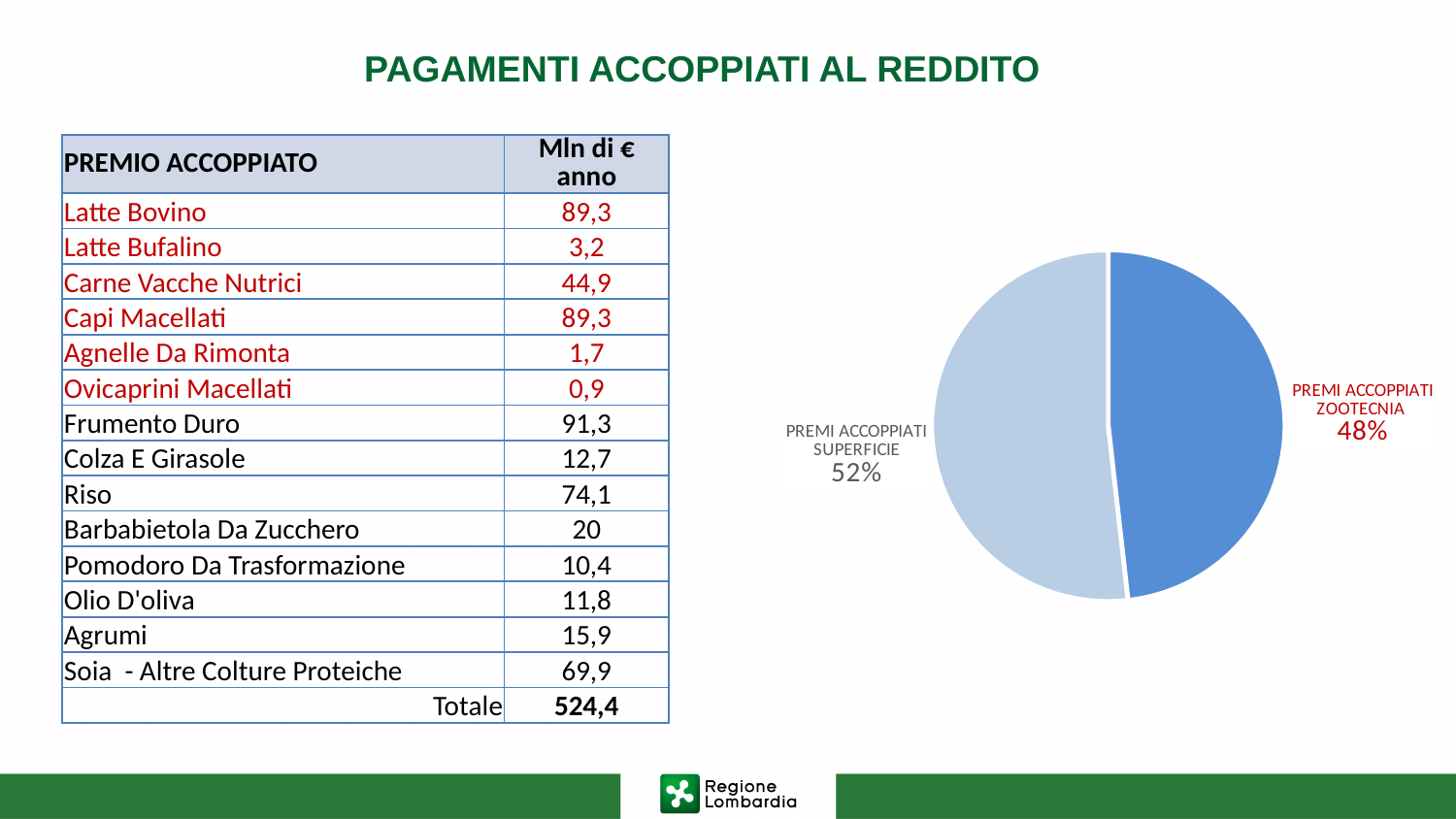

# PAGAMENTI ACCOPPIATI AL REDDITO
| PREMIO ACCOPPIATO | Mln di € anno |
| --- | --- |
| Latte Bovino | 89,3 |
| Latte Bufalino | 3,2 |
| Carne Vacche Nutrici | 44,9 |
| Capi Macellati | 89,3 |
| Agnelle Da Rimonta | 1,7 |
| Ovicaprini Macellati | 0,9 |
| Frumento Duro | 91,3 |
| Colza E Girasole | 12,7 |
| Riso | 74,1 |
| Barbabietola Da Zucchero | 20 |
| Pomodoro Da Trasformazione | 10,4 |
| Olio D'oliva | 11,8 |
| Agrumi | 15,9 |
| Soia - Altre Colture Proteiche | 69,9 |
| Totale | 524,4 |

### Chart

| Category |  |
|---|---|
| PREMI ACCOPPIATI ZOOTECNIA  | 0.482 |
| PREMI ACCOPPIATI SUPERFICIE | 0.518 |